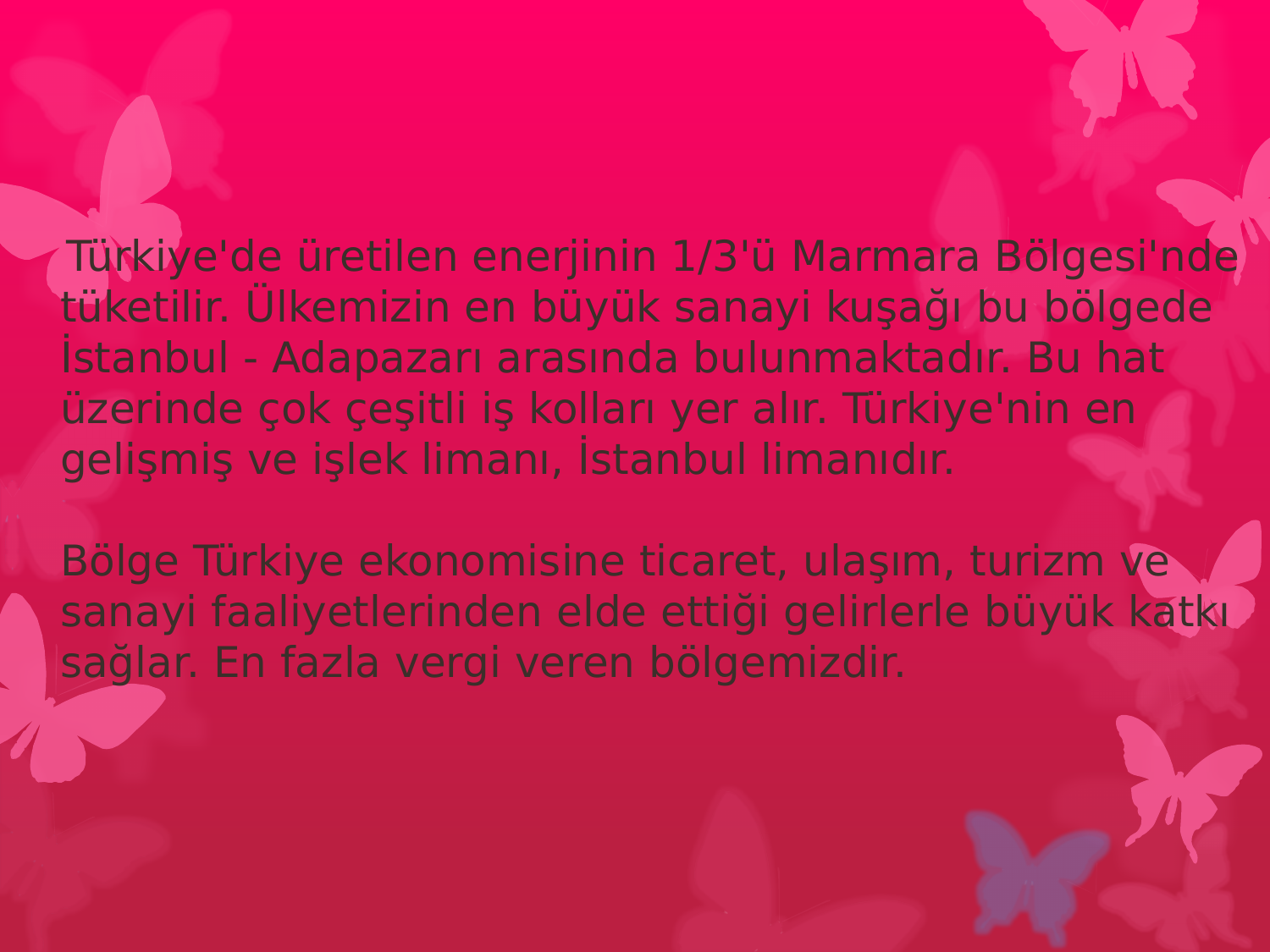

Türkiye'de üretilen enerjinin 1/3'ü Marmara Bölgesi'nde tüketilir. Ülkemizin en büyük sanayi kuşağı bu bölgede İstanbul - Adapazarı arasında bulunmaktadır. Bu hat üzerinde çok çeşitli iş kolları yer alır. Türkiye'nin en gelişmiş ve işlek limanı, İstanbul limanıdır.
Bölge Türkiye ekonomisine ticaret, ulaşım, turizm ve sanayi faaliyetlerinden elde ettiği gelirlerle büyük katkı sağlar. En fazla vergi veren bölgemizdir.